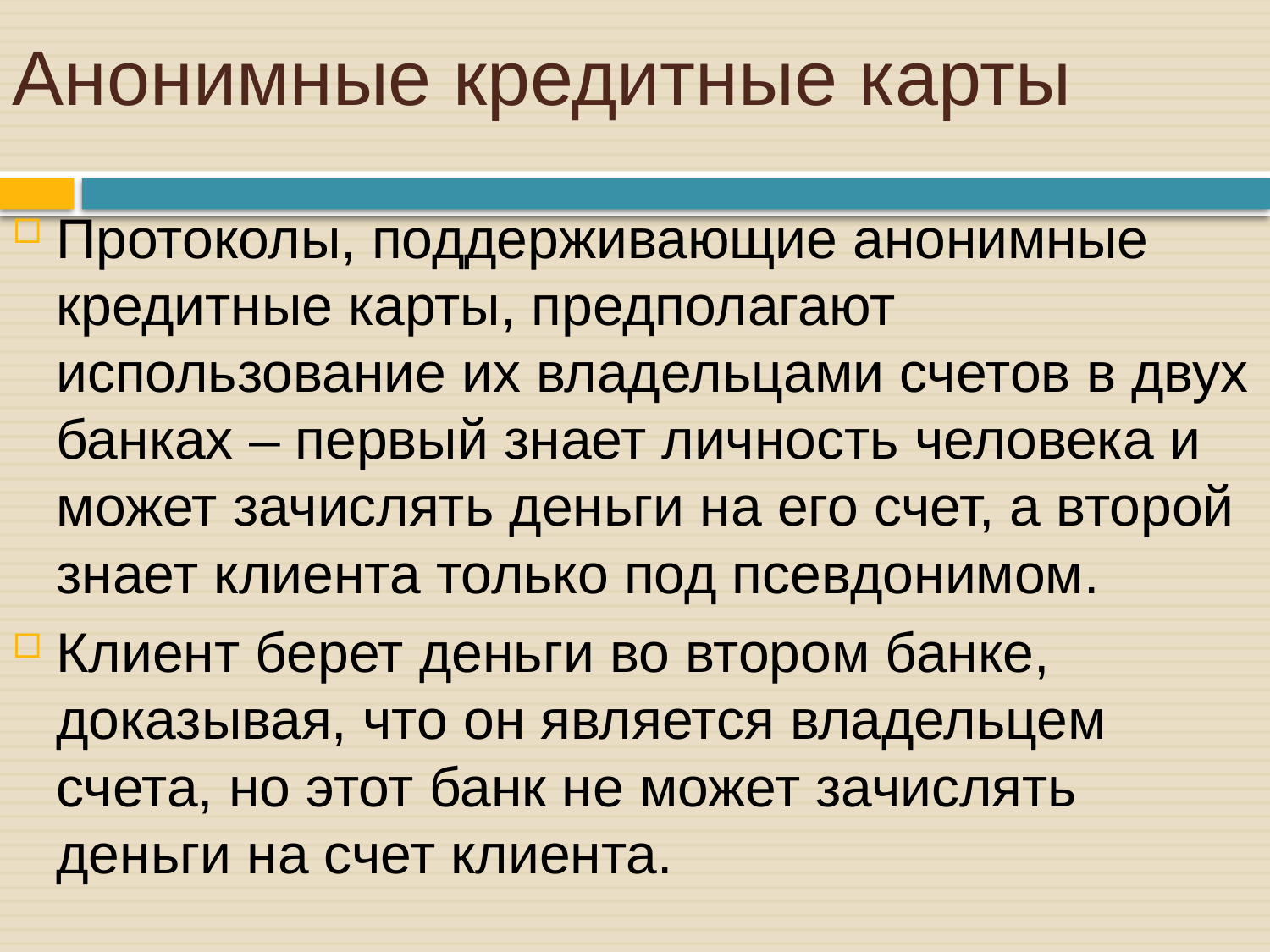

# Анонимные кредитные карты
Протоколы, поддерживающие анонимные кредитные карты, предполагают использование их владельцами счетов в двух банках – первый знает личность человека и может зачислять деньги на его счет, а второй знает клиента только под псевдонимом.
Клиент берет деньги во втором банке, доказывая, что он является владельцем счета, но этот банк не может зачислять деньги на счет клиента.